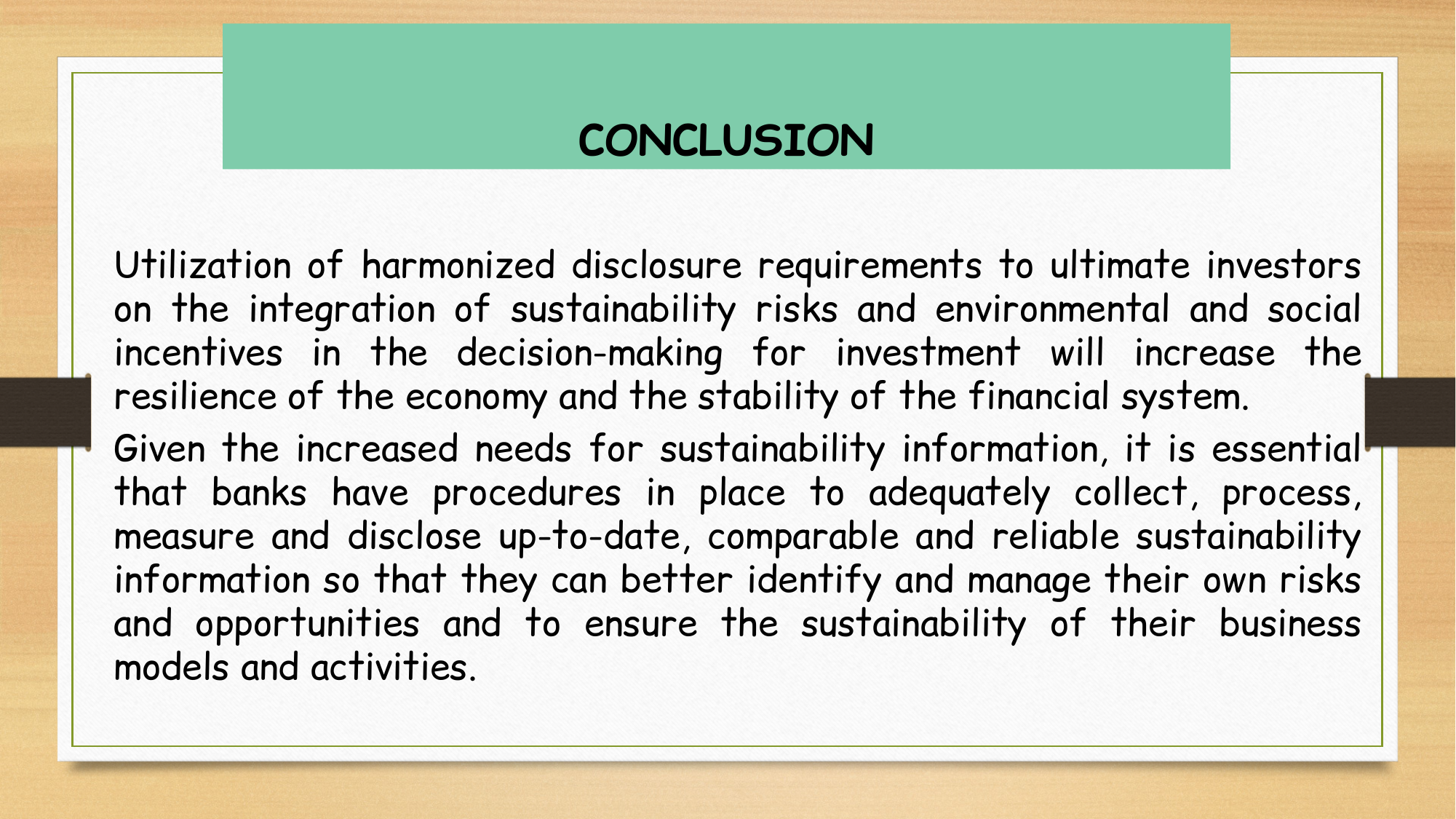

CONCLUSION
Utilization of harmonized disclosure requirements to ultimate investors on the integration of sustainability risks and environmental and social incentives in the decision-making for investment will increase the resilience of the economy and the stability of the financial system.
Given the increased needs for sustainability information, it is essential that banks have procedures in place to adequately collect, process, measure and disclose up-to-date, comparable and reliable sustainability information so that they can better identify and manage their own risks and opportunities and to ensure the sustainability of their business models and activities.